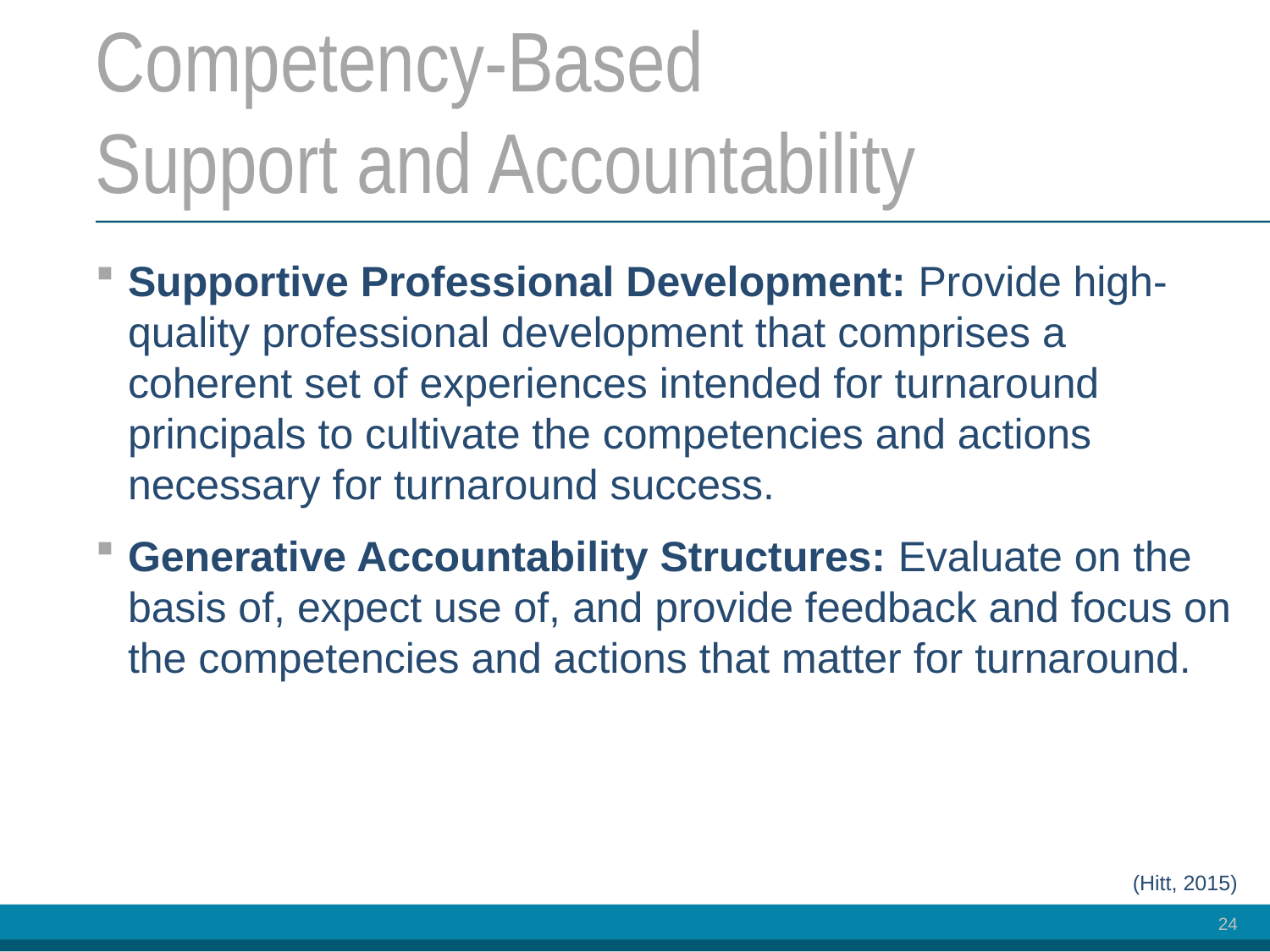

# Competency-Based Support and Accountability
Supportive Professional Development: Provide high- quality professional development that comprises a coherent set of experiences intended for turnaround principals to cultivate the competencies and actions necessary for turnaround success.
Generative Accountability Structures: Evaluate on the basis of, expect use of, and provide feedback and focus on the competencies and actions that matter for turnaround.

																					 (Hitt, 2015)

24